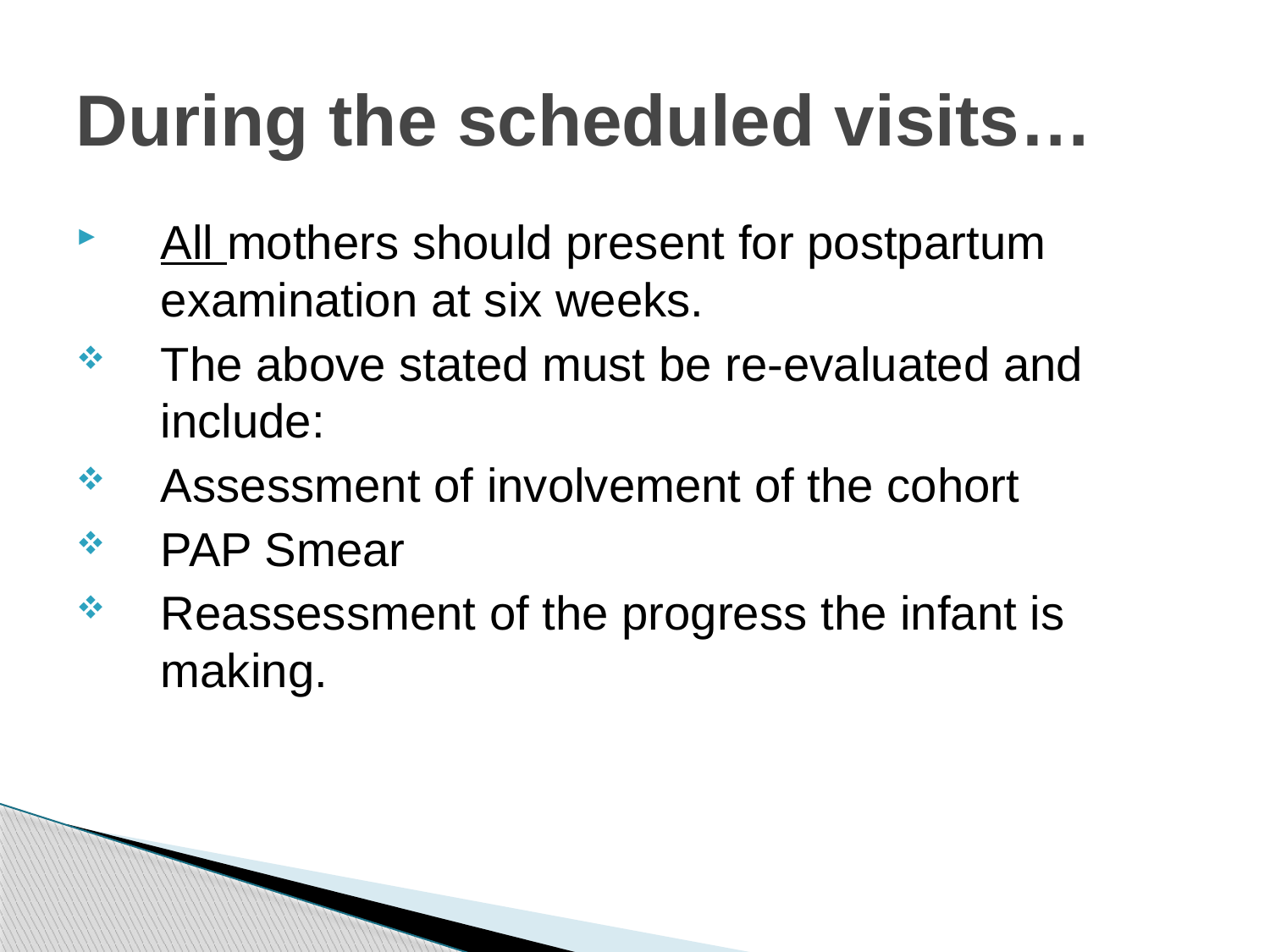

# During the scheduled visits…
All mothers should present for postpartum examination at six weeks.
The above stated must be re-evaluated and include:
Assessment of involvement of the cohort
PAP Smear
Reassessment of the progress the infant is making.